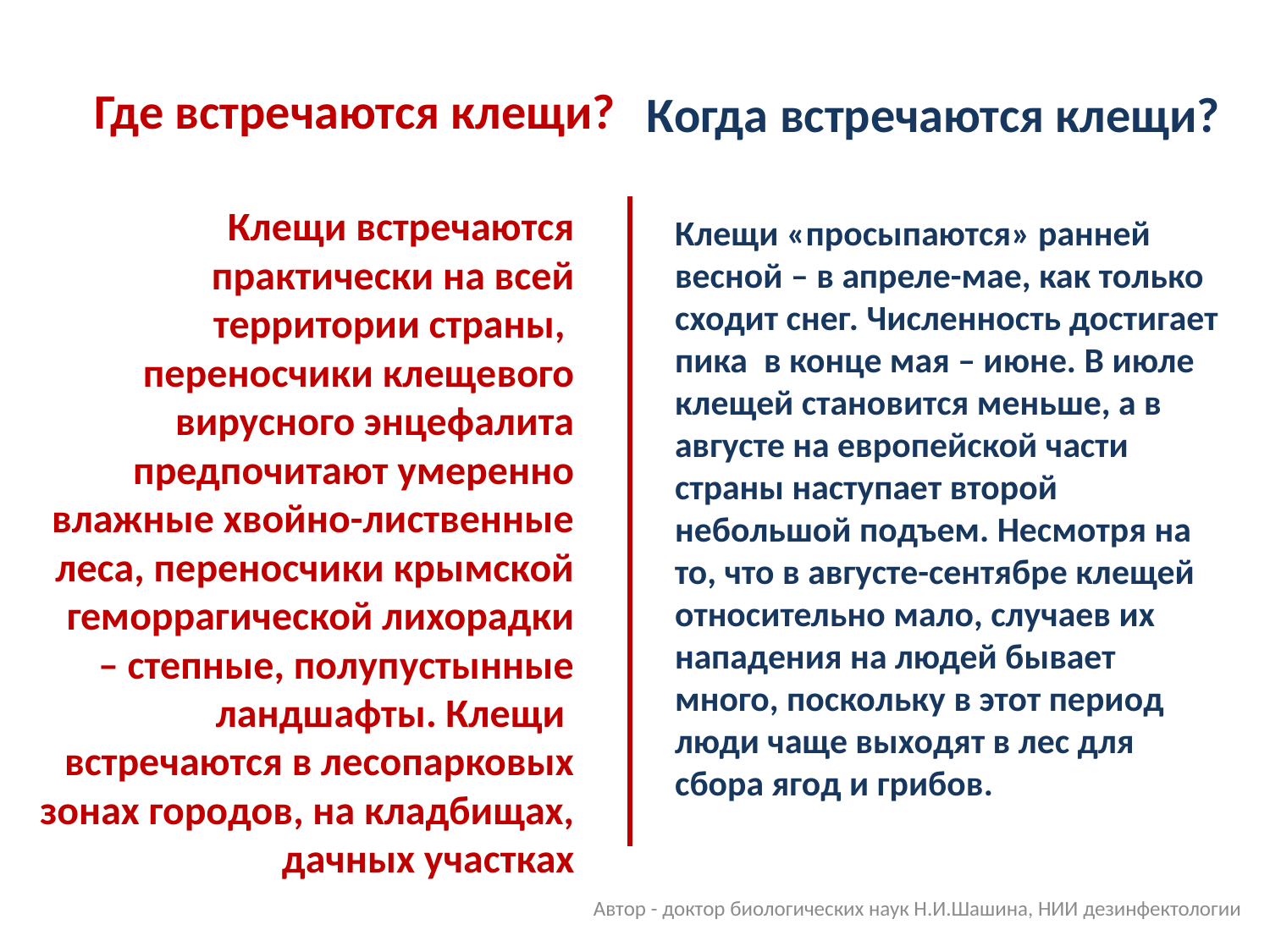

Где встречаются клещи?
Когда встречаются клещи?
Клещи встречаются практически на всей территории страны,  переносчики клещевого вирусного энцефалита предпочитают умеренно влажные хвойно-лиственные леса, переносчики крымской геморрагической лихорадки – степные, полупустынные ландшафты. Клещи  встречаются в лесопарковых зонах городов, на кладбищах, дачных участках
Клещи «просыпаются» ранней весной – в апреле-мае, как только сходит снег. Численность достигает пика  в конце мая – июне. В июле клещей становится меньше, а в августе на европейской части страны наступает второй небольшой подъем. Несмотря на то, что в августе-сентябре клещей относительно мало, случаев их нападения на людей бывает много, поскольку в этот период люди чаще выходят в лес для сбора ягод и грибов.
Автор - доктор биологических наук Н.И.Шашина, НИИ дезинфектологии